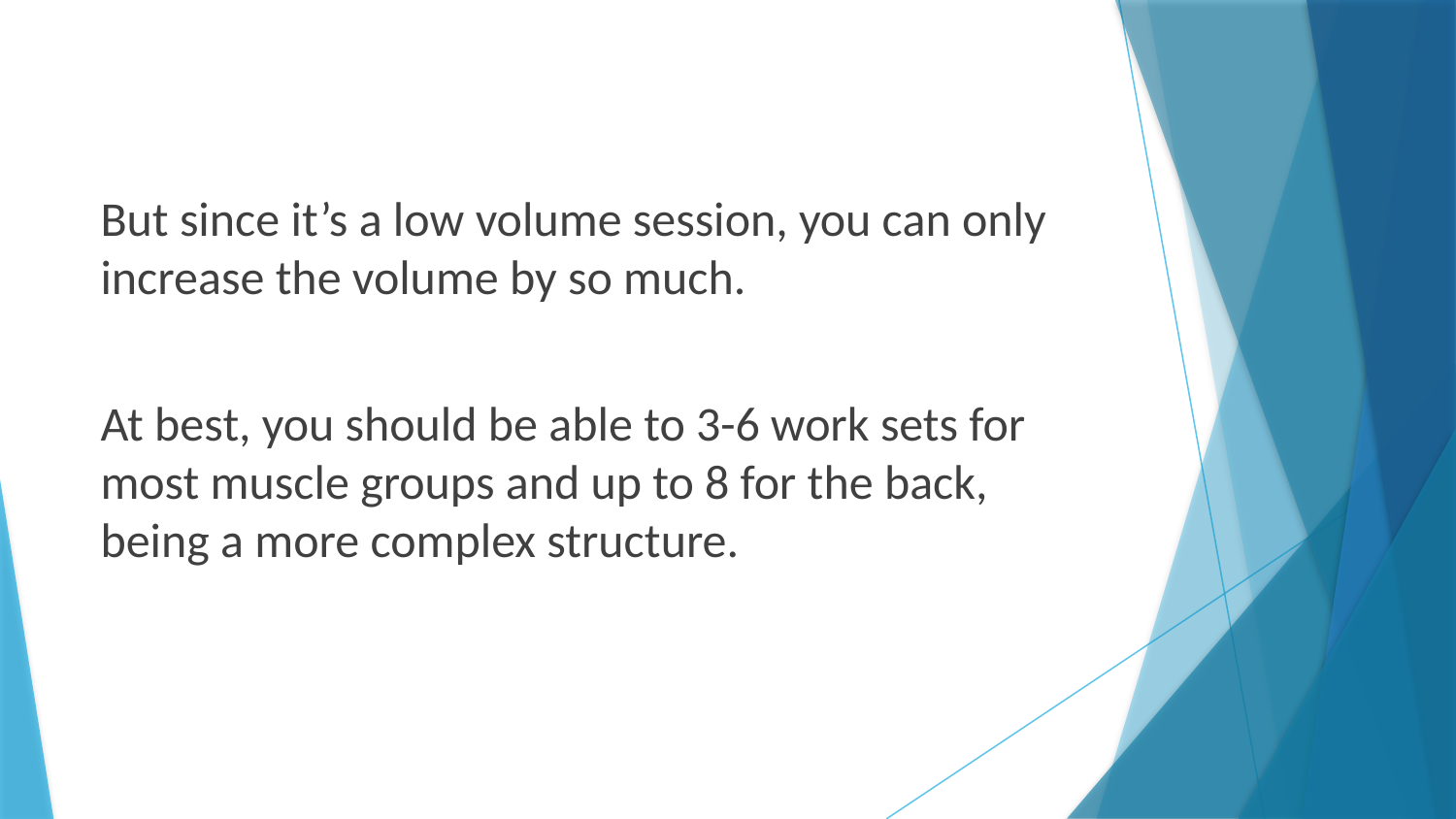

But since it’s a low volume session, you can only increase the volume by so much.

At best, you should be able to 3-6 work sets for most muscle groups and up to 8 for the back, being a more complex structure.